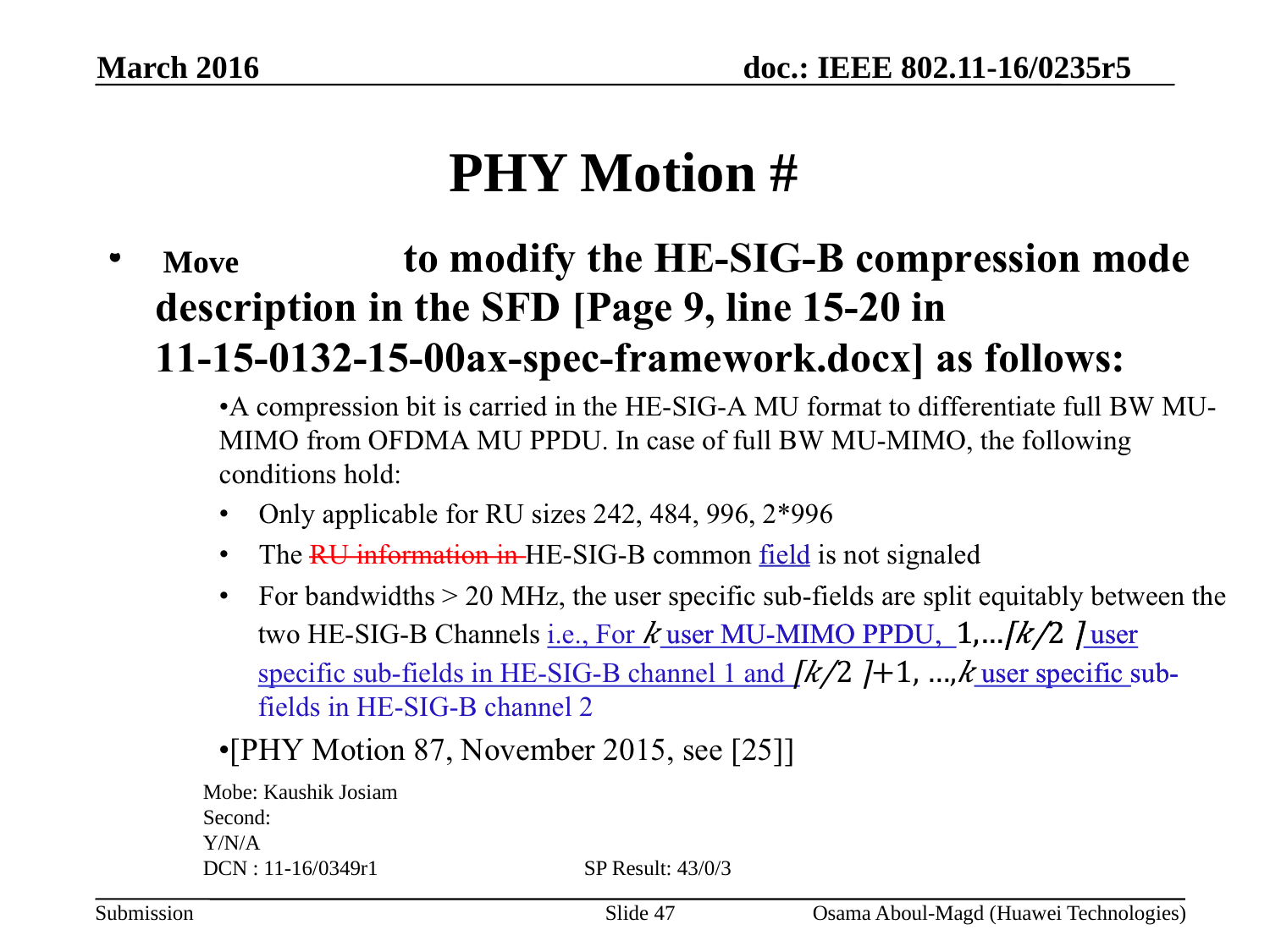

March 2016
# PHY Motion #

Move
Mobe: Kaushik Josiam
Second:
Y/N/A
DCN : 11-16/0349r1		SP Result: 43/0/3
Slide 47
Osama Aboul-Magd (Huawei Technologies)